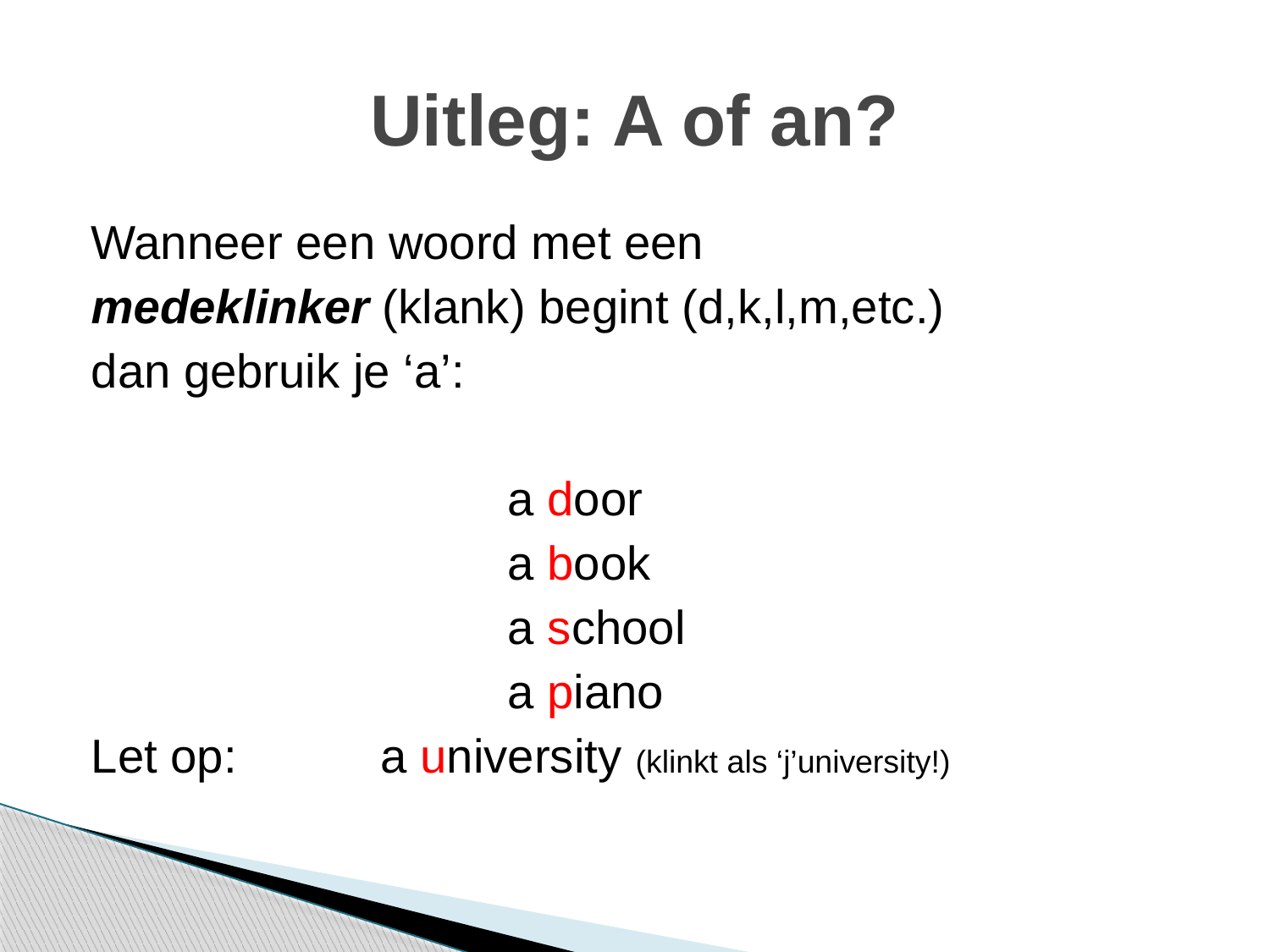

# Uitleg: A of an?
Wanneer een woord met een
medeklinker (klank) begint (d,k,l,m,etc.)
dan gebruik je ‘a’:

				a door
				a book
				a school
				a piano
Let op:		a university (klinkt als ‘j’university!)